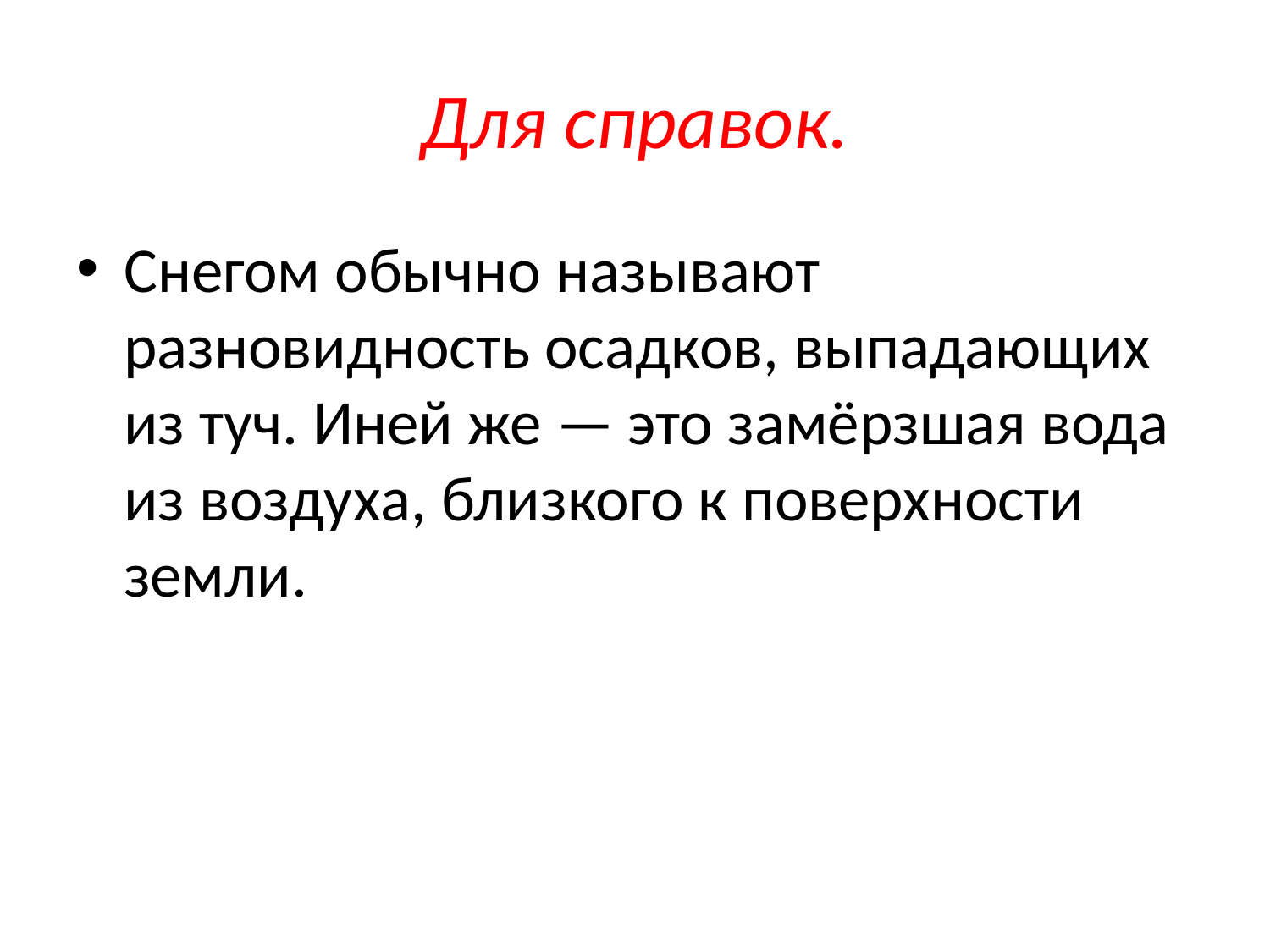

# Для справок.
Снегом обычно называют разновидность осадков, выпадающих из туч. Иней же — это замёрзшая вода из воздуха, близкого к поверхности земли.